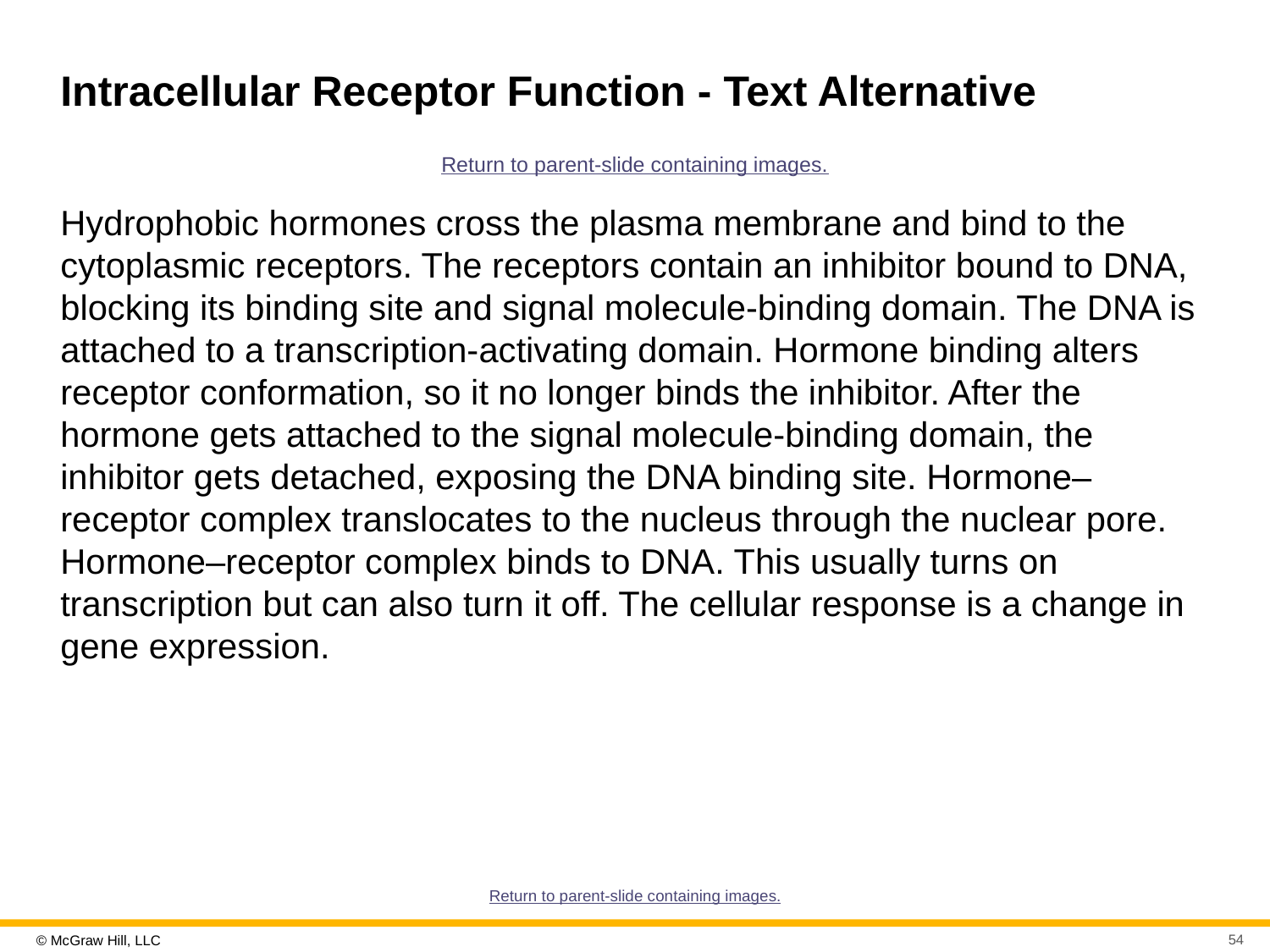

# Intracellular Receptor Function - Text Alternative
Return to parent-slide containing images.
Hydrophobic hormones cross the plasma membrane and bind to the cytoplasmic receptors. The receptors contain an inhibitor bound to DNA, blocking its binding site and signal molecule-binding domain. The DNA is attached to a transcription-activating domain. Hormone binding alters receptor conformation, so it no longer binds the inhibitor. After the hormone gets attached to the signal molecule-binding domain, the inhibitor gets detached, exposing the DNA binding site. Hormone–receptor complex translocates to the nucleus through the nuclear pore. Hormone–receptor complex binds to DNA. This usually turns on transcription but can also turn it off. The cellular response is a change in gene expression.
Return to parent-slide containing images.
54